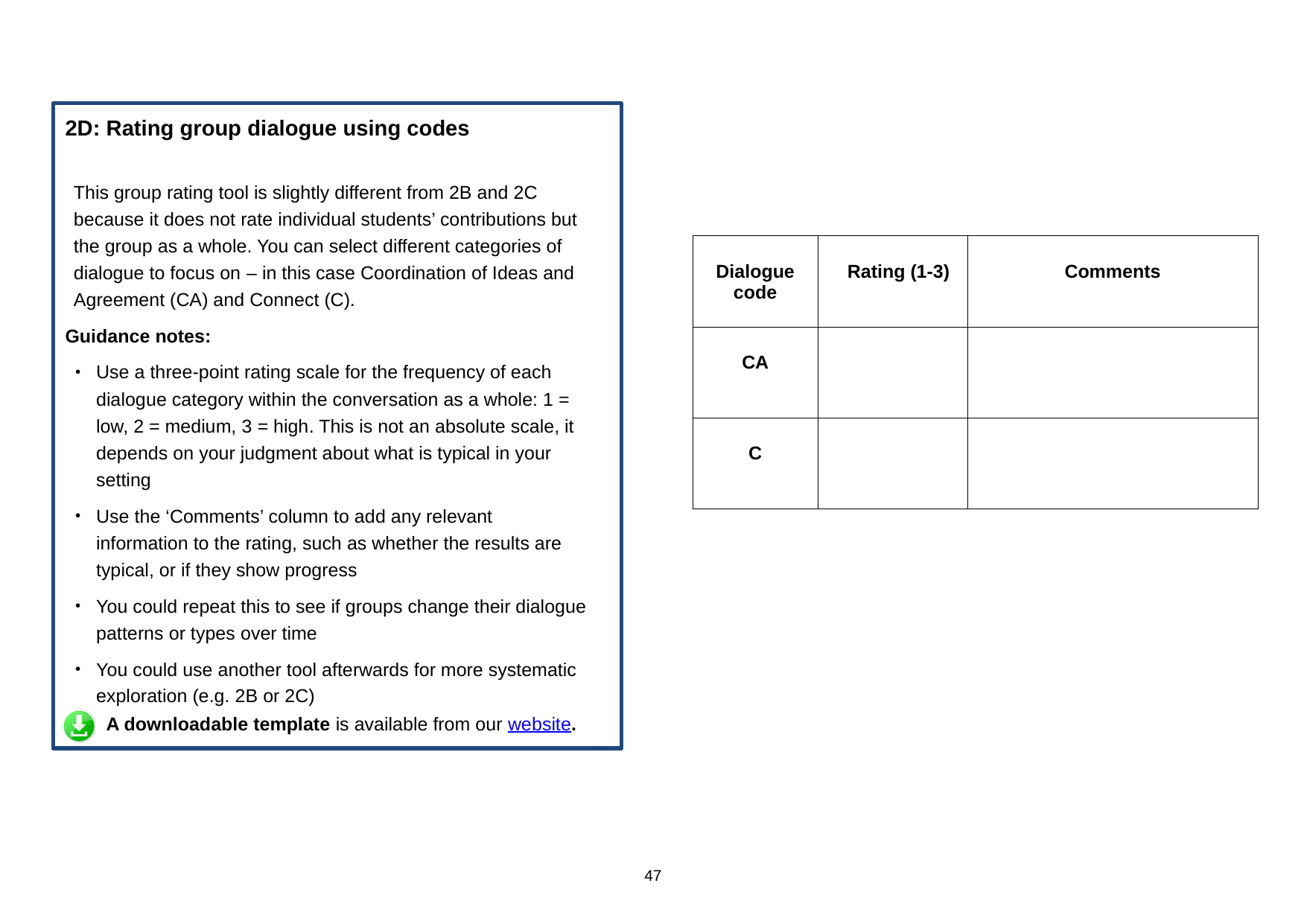

2D: Rating group dialogue using codes

This group rating tool is slightly different from 2B and 2C because it does not rate individual students’ contributions but the group as a whole. You can select different categories of dialogue to focus on – in this case Coordination of Ideas and Agreement (CA) and Connect (C).
Guidance notes:
Use a three-point rating scale for the frequency of each dialogue category within the conversation as a whole: 1 = low, 2 = medium, 3 = high. This is not an absolute scale, it depends on your judgment about what is typical in your setting
Use the ‘Comments’ column to add any relevant information to the rating, such as whether the results are typical, or if they show progress
You could repeat this to see if groups change their dialogue patterns or types over time
You could use another tool afterwards for more systematic exploration (e.g. 2B or 2C)
| Dialogue code | Rating (1-3) | Comments |
| --- | --- | --- |
| CA |  |  |
| C |  |  |

A downloadable template is available from our website.
47